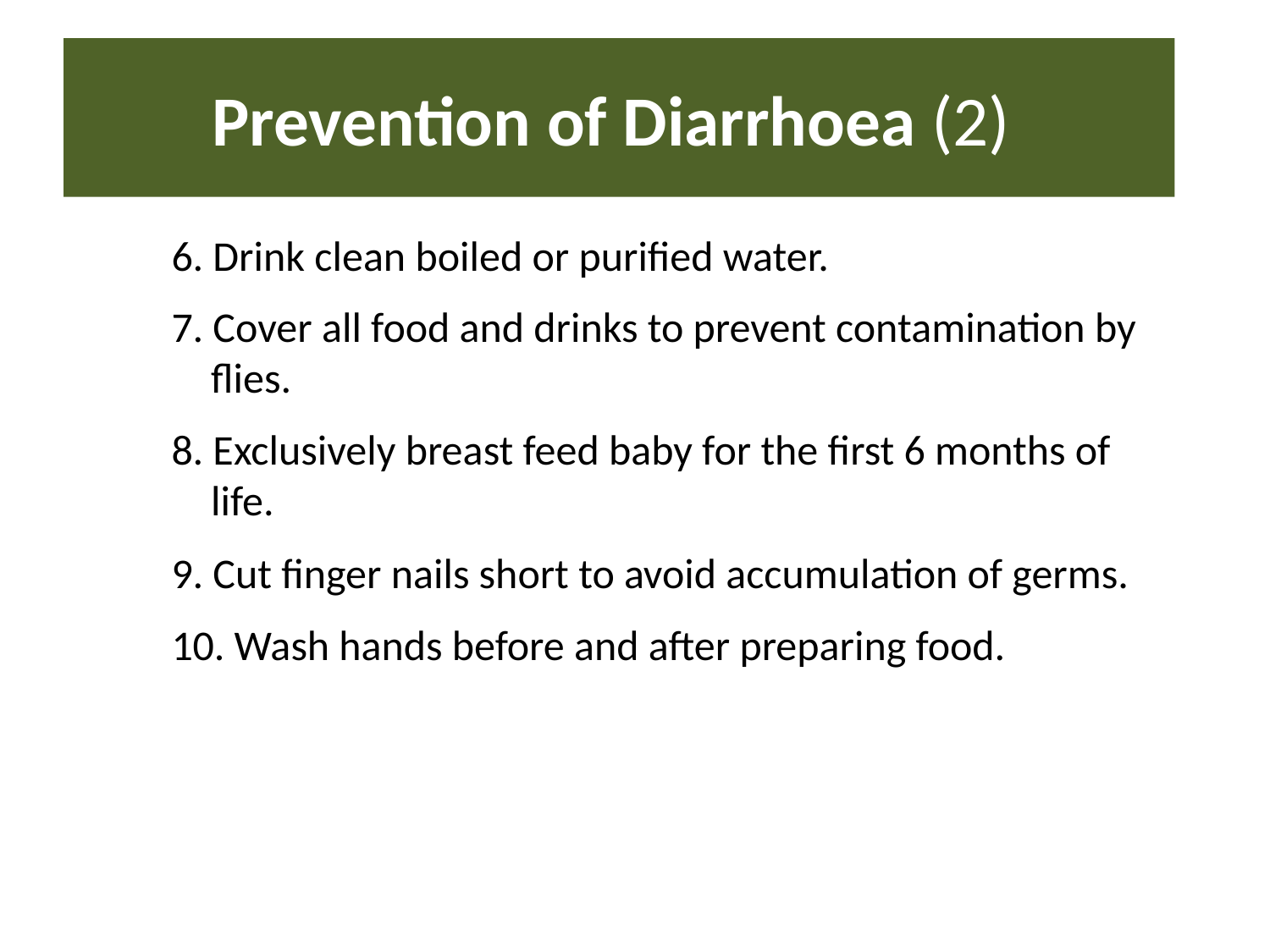

# Prevention of Diarrhoea (2)
6. Drink clean boiled or purified water.
7. Cover all food and drinks to prevent contamination by flies.
8. Exclusively breast feed baby for the first 6 months of life.
9. Cut finger nails short to avoid accumulation of germs.
10. Wash hands before and after preparing food.